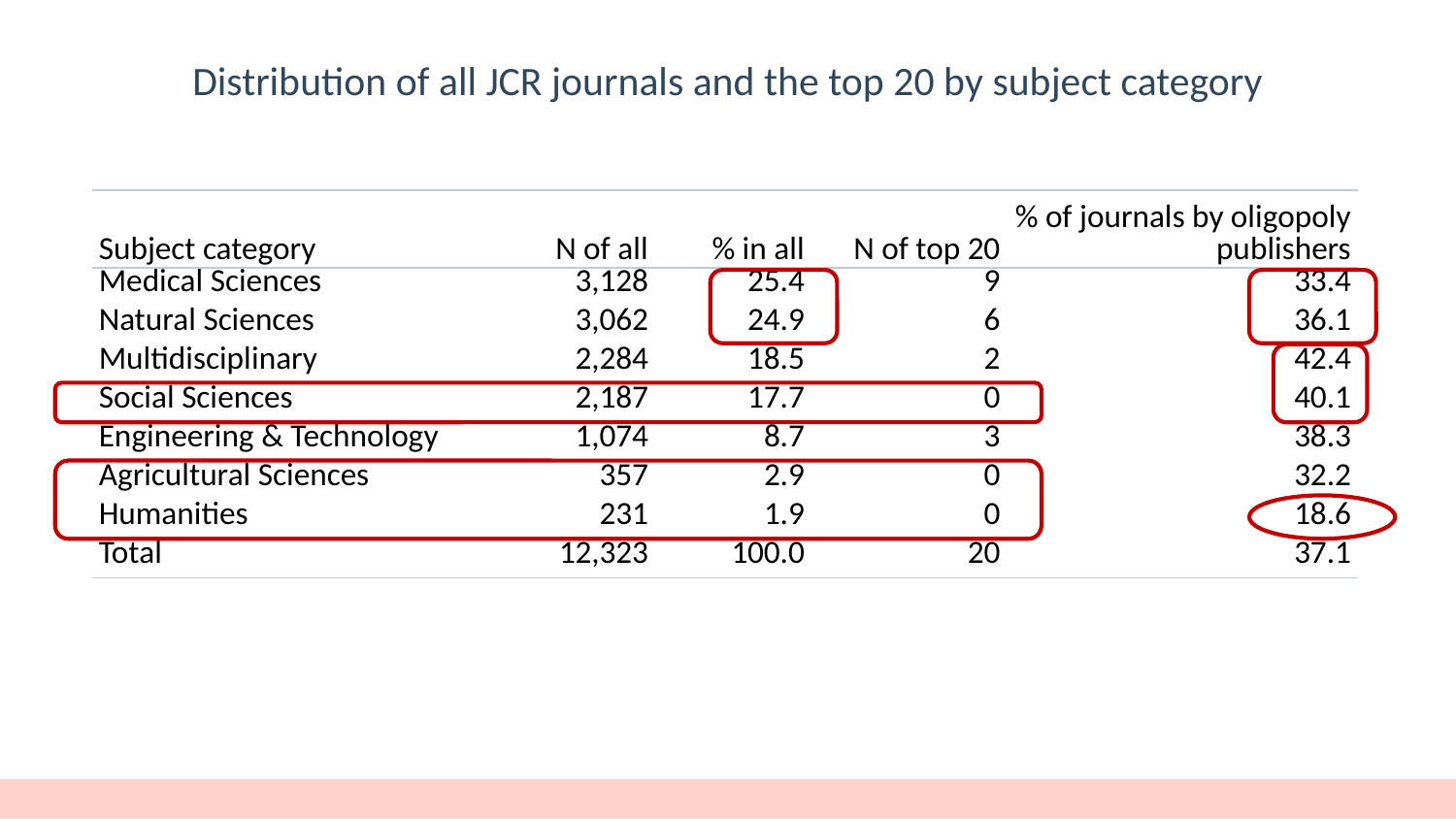

Distribution of all JCR journals and the top 20 by subject category
| Subject category | N of all | % in all | N of top 20 | % of journals by oligopoly publishers |
| --- | --- | --- | --- | --- |
| Medical Sciences | 3,128 | 25.4 | 9 | 33.4 |
| Natural Sciences | 3,062 | 24.9 | 6 | 36.1 |
| Multidisciplinary | 2,284 | 18.5 | 2 | 42.4 |
| Social Sciences | 2,187 | 17.7 | 0 | 40.1 |
| Engineering & Technology | 1,074 | 8.7 | 3 | 38.3 |
| Agricultural Sciences | 357 | 2.9 | 0 | 32.2 |
| Humanities | 231 | 1.9 | 0 | 18.6 |
| Total | 12,323 | 100.0 | 20 | 37.1 |